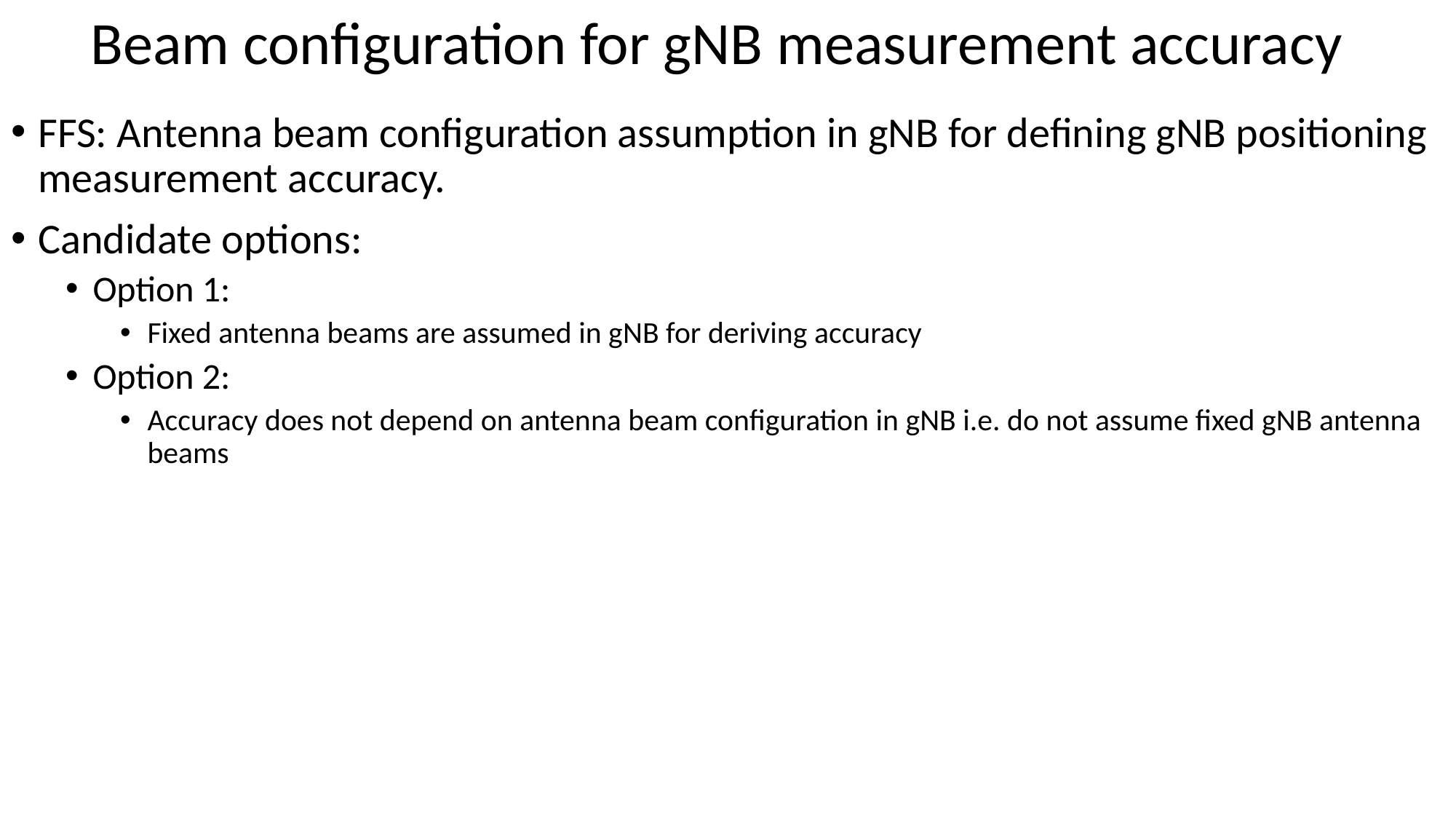

# Beam configuration for gNB measurement accuracy
FFS: Antenna beam configuration assumption in gNB for defining gNB positioning measurement accuracy.
Candidate options:
Option 1:
Fixed antenna beams are assumed in gNB for deriving accuracy
Option 2:
Accuracy does not depend on antenna beam configuration in gNB i.e. do not assume fixed gNB antenna beams